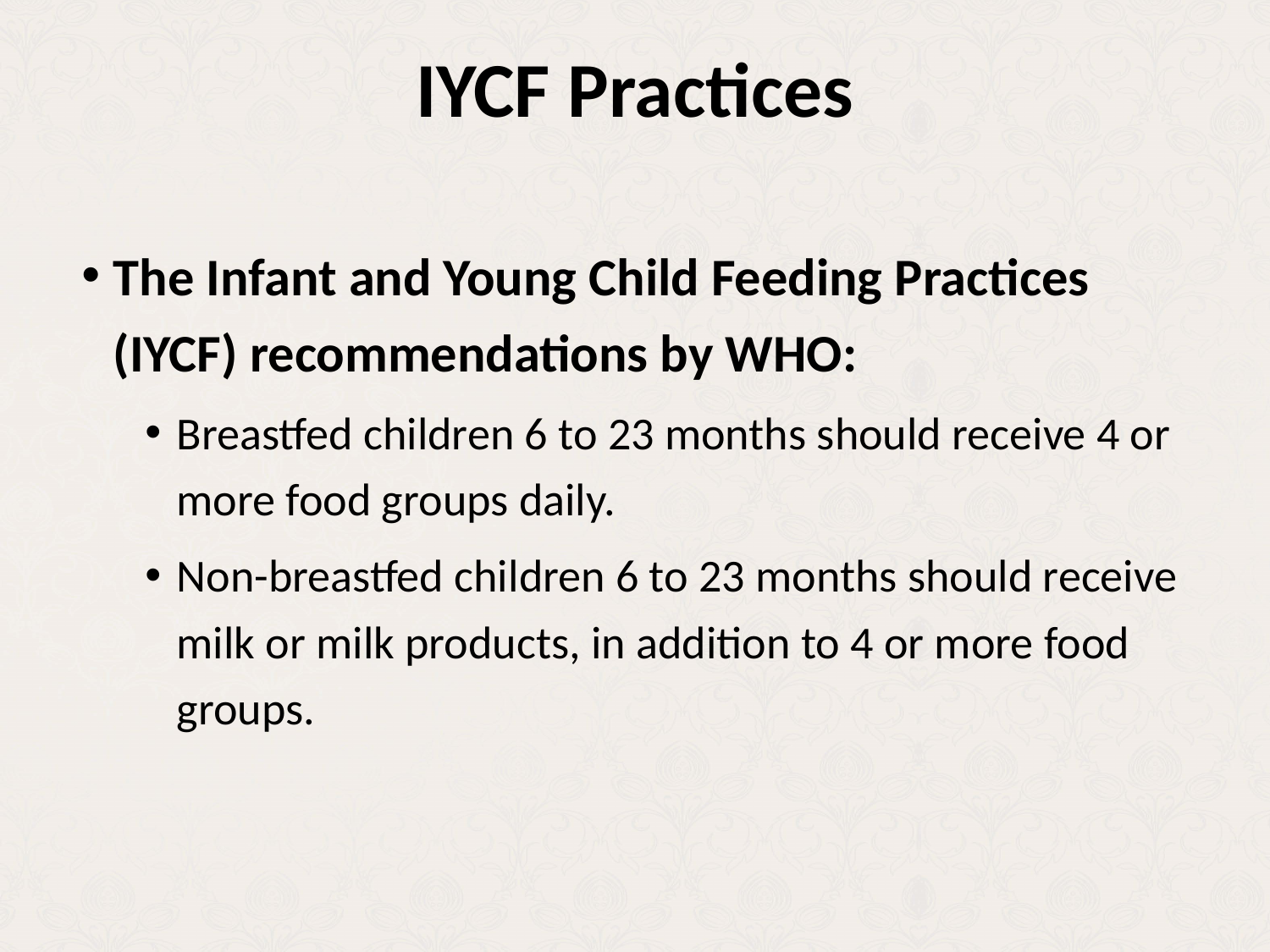

# IYCF Practices
The Infant and Young Child Feeding Practices (IYCF) recommendations by WHO:
Breastfed children 6 to 23 months should receive 4 or more food groups daily.
Non-breastfed children 6 to 23 months should receive milk or milk products, in addition to 4 or more food groups.